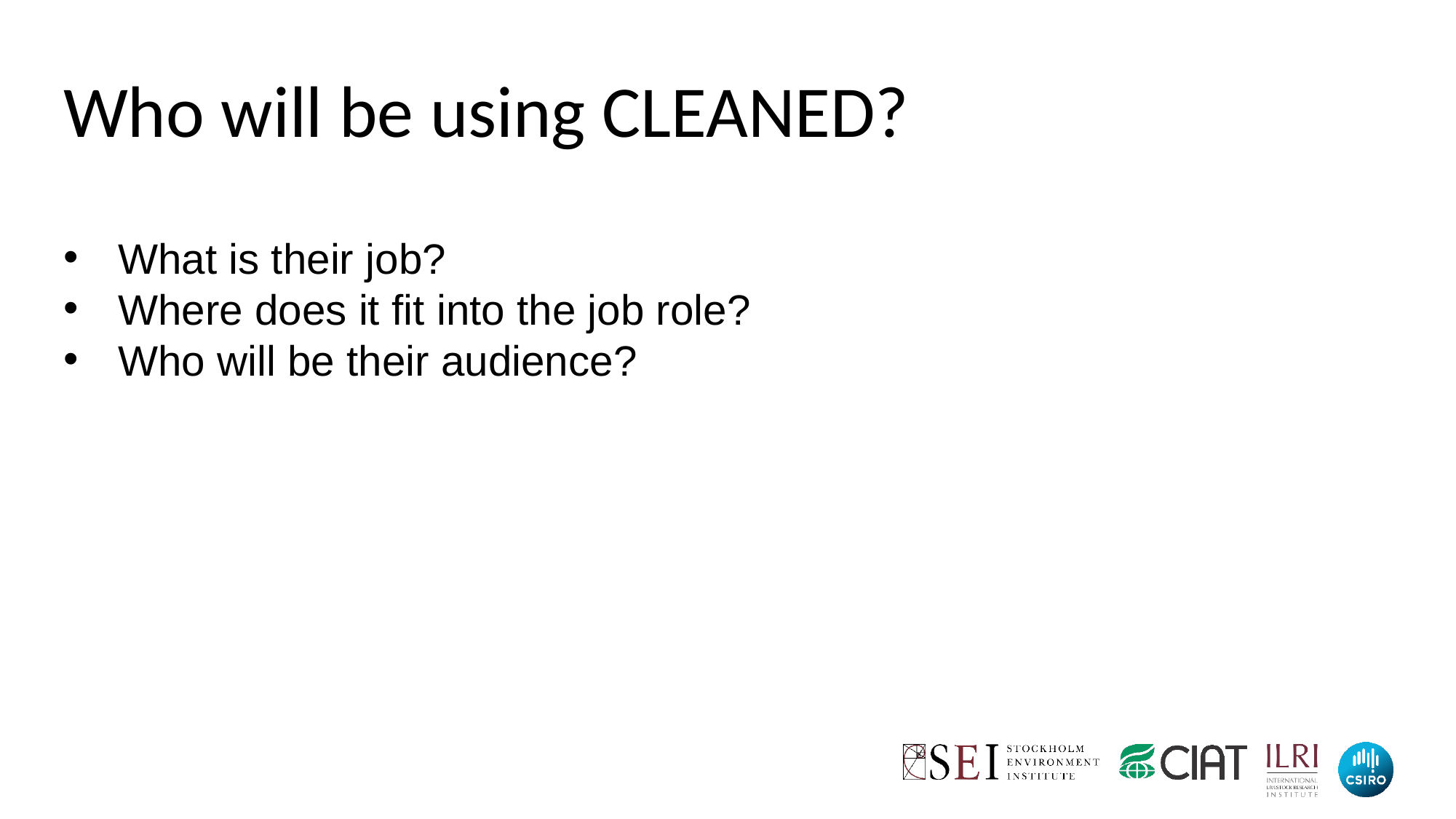

Who will be using CLEANED?
What is their job?
Where does it fit into the job role?
Who will be their audience?